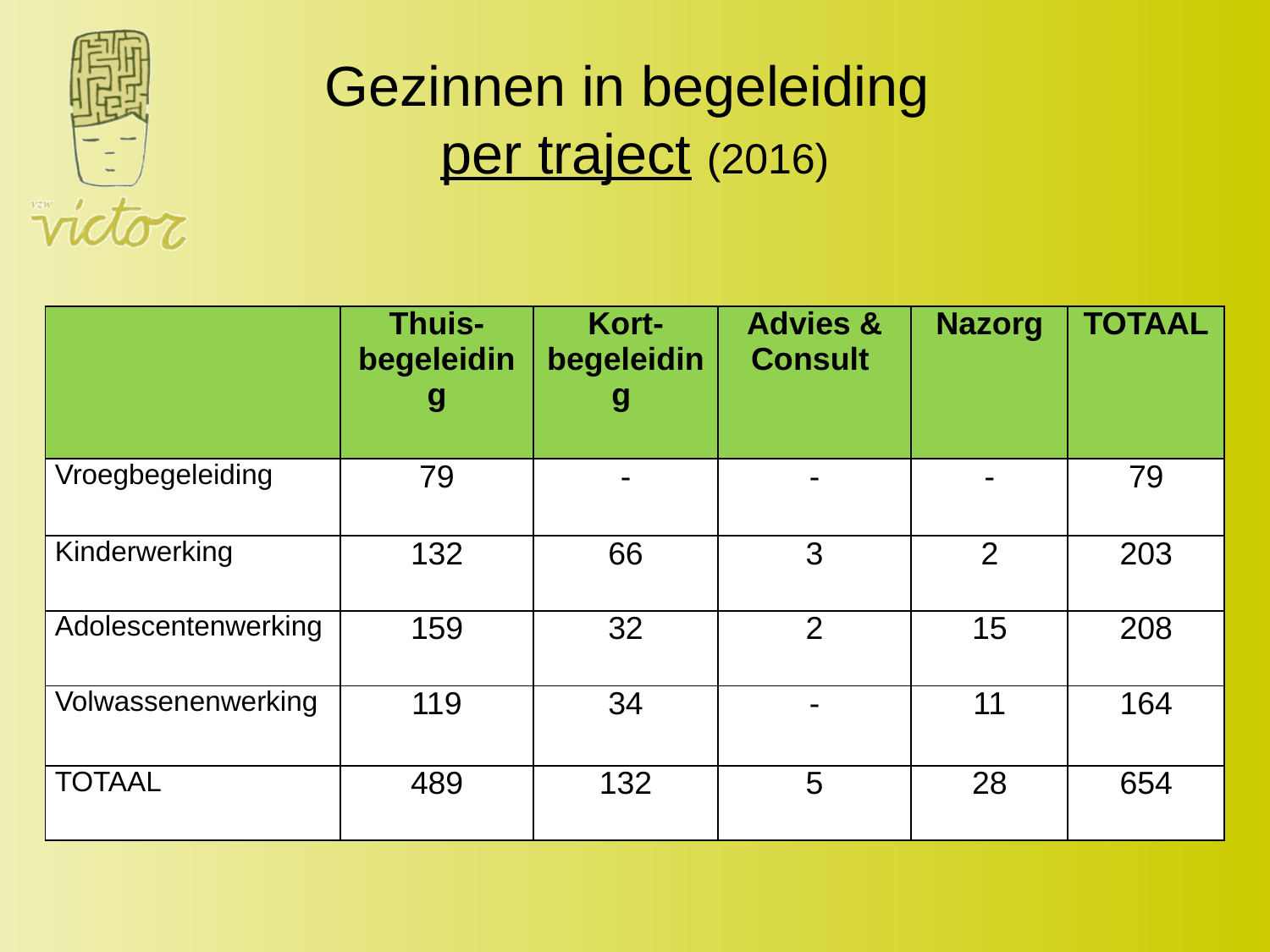

Gezinnen in begeleiding
per traject (2016)
|  | Thuis-begeleiding | Kort-begeleiding | Advies & Consult | Nazorg | TOTAAL |
| --- | --- | --- | --- | --- | --- |
| Vroegbegeleiding | 79 | - | - | - | 79 |
| Kinderwerking | 132 | 66 | 3 | 2 | 203 |
| Adolescentenwerking | 159 | 32 | 2 | 15 | 208 |
| Volwassenenwerking | 119 | 34 | - | 11 | 164 |
| TOTAAL | 489 | 132 | 5 | 28 | 654 |